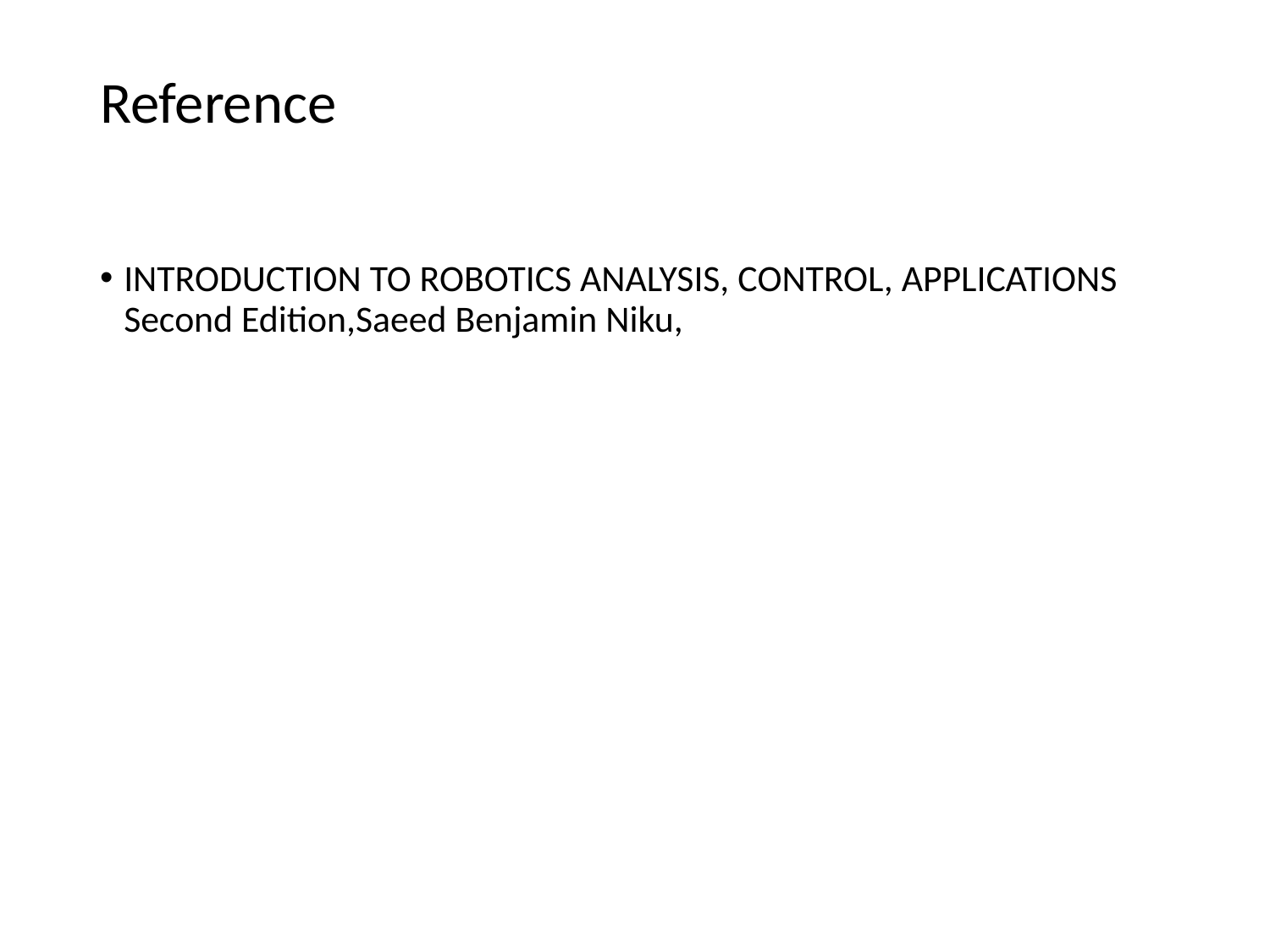

# Reference
INTRODUCTION TO ROBOTICS ANALYSIS, CONTROL, APPLICATIONS
Second Edition,Saeed Benjamin Niku,